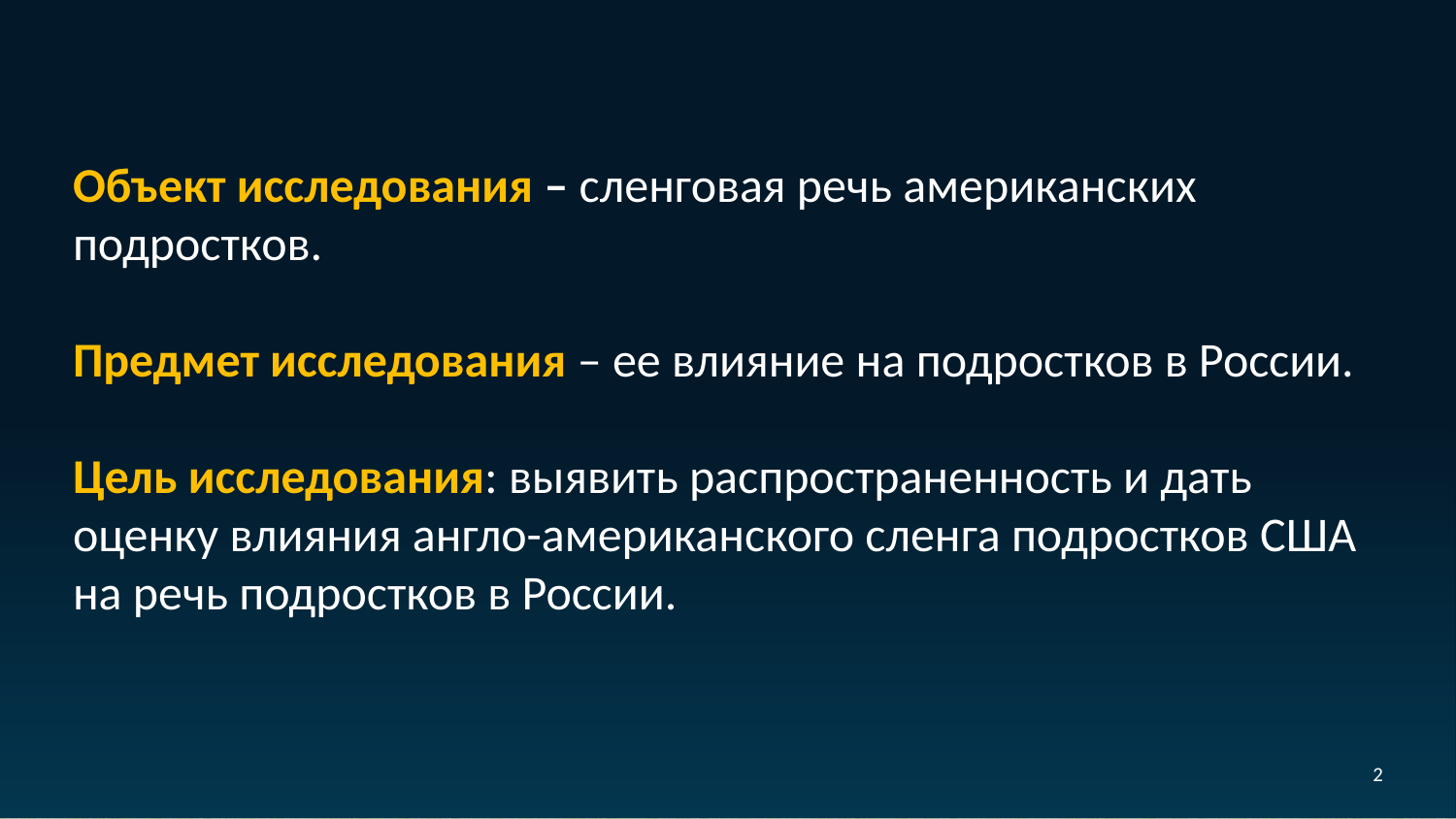

Объект исследования – сленговая речь американских подростков.

Предмет исследования – ее влияние на подростков в России.

Цель исследования: выявить распространенность и дать оценку влияния англо-американского сленга подростков США на речь подростков в России.

2